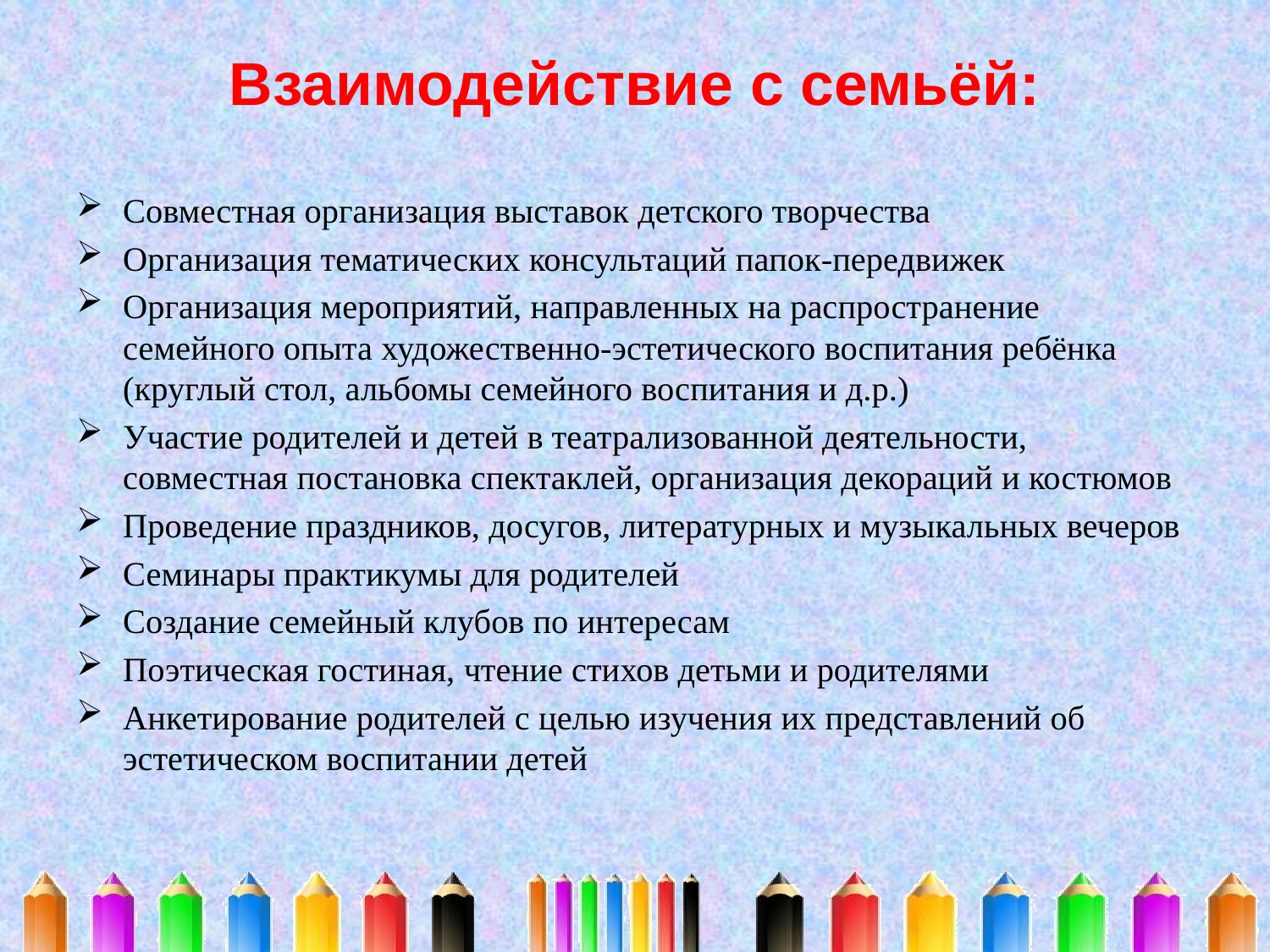

# Взаимодействие с семьёй:

Совместная организация выставок детского творчества
Организация тематических консультаций папок-передвижек
Организация мероприятий, направленных на распространение семейного опыта художественно-эстетического воспитания ребёнка (круглый стол, альбомы семейного воспитания и д.р.)
Участие родителей и детей в театрализованной деятельности, совместная постановка спектаклей, организация декораций и костюмов
Проведение праздников, досугов, литературных и музыкальных вечеров
Семинары практикумы для родителей
Создание семейный клубов по интересам
Поэтическая гостиная, чтение стихов детьми и родителями
Анкетирование родителей с целью изучения их представлений об эстетическом воспитании детей